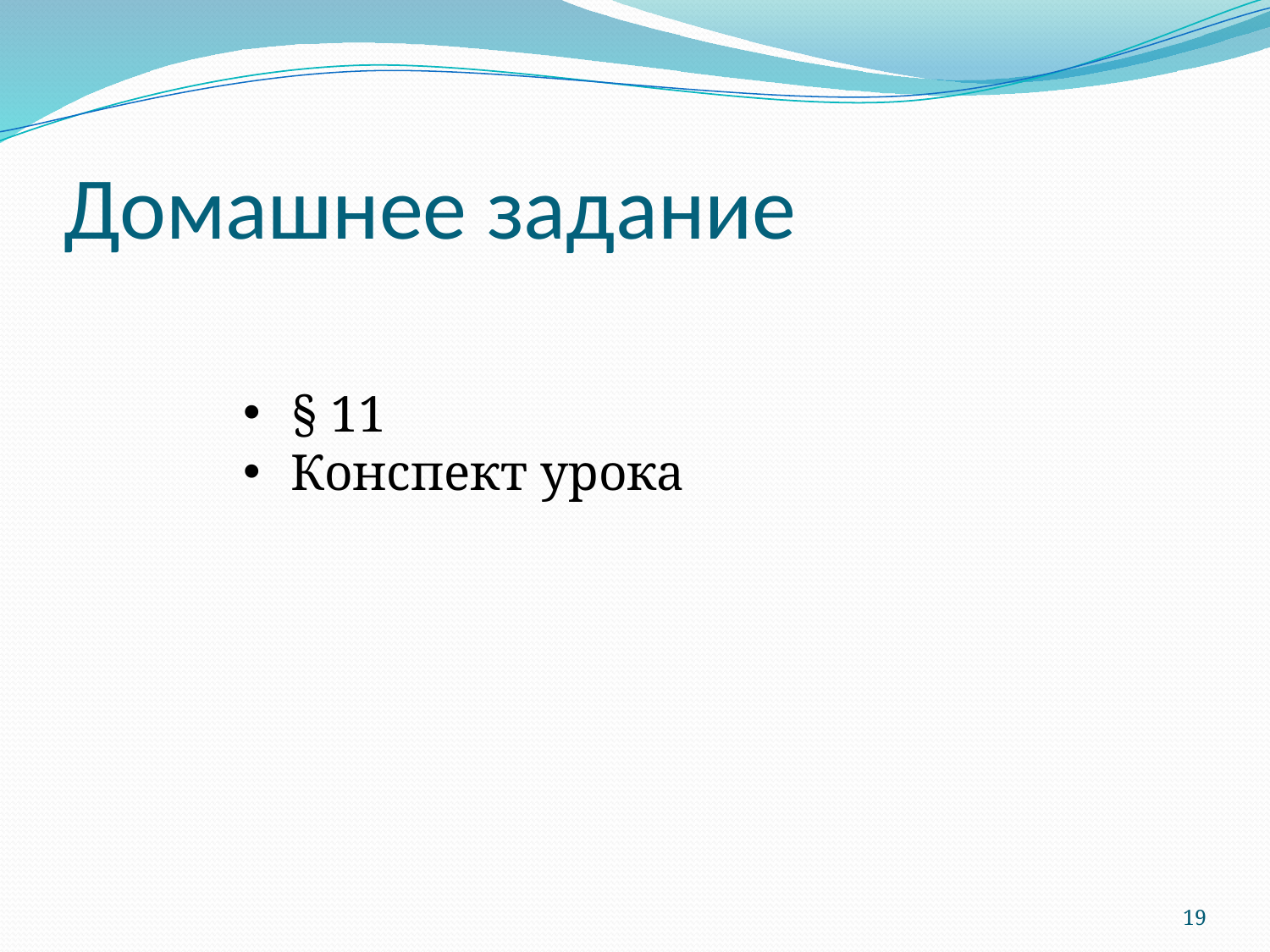

# Домашнее задание
§ 11
Конспект урока
19